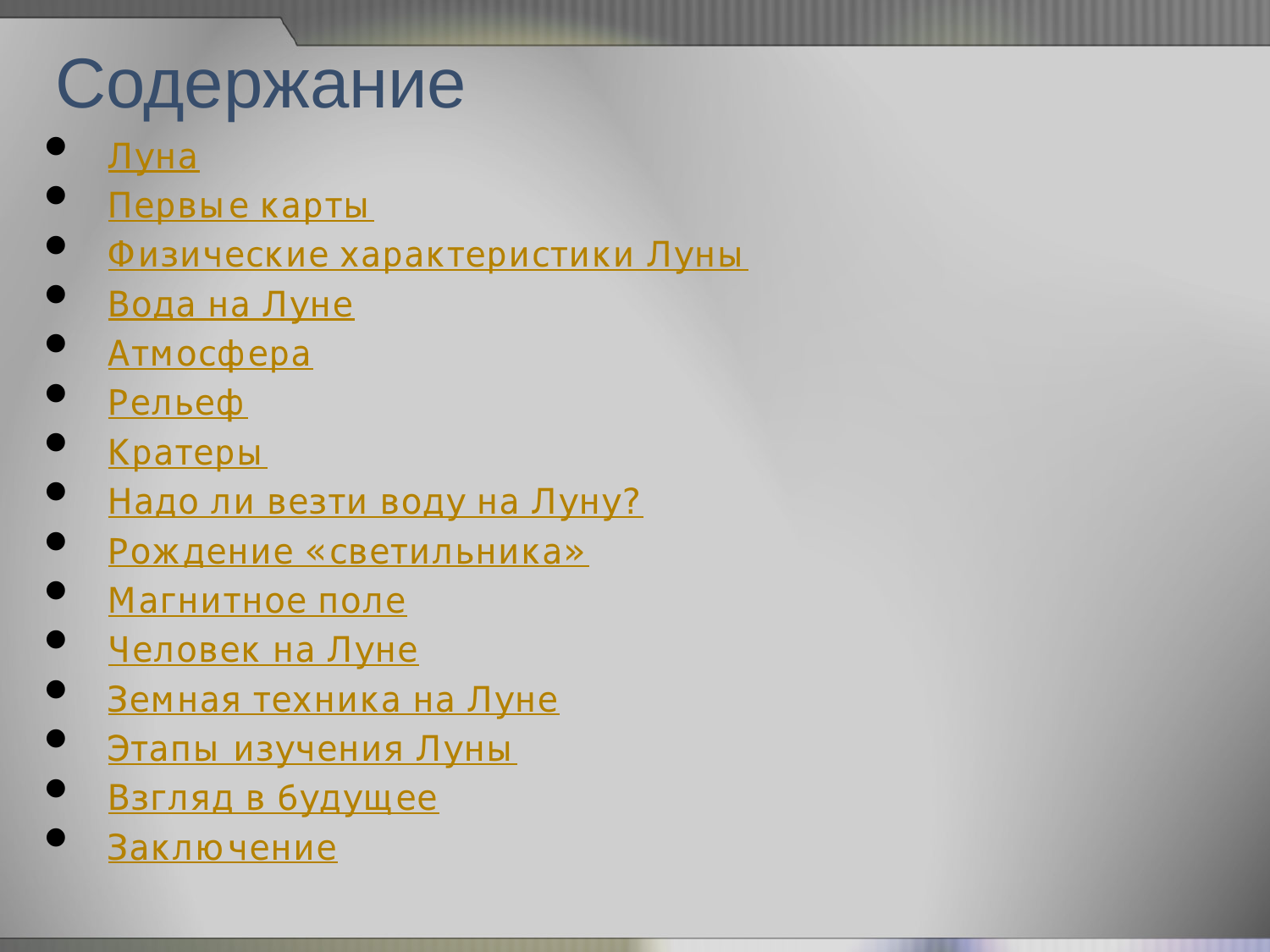

# Содержание
Луна
Первые карты
Физические характеристики Луны
Вода на Луне
Атмосфера
Рельеф
Кратеры
Надо ли везти воду на Луну?
Рождение «светильника»
Магнитное поле
Человек на Луне
Земная техника на Луне
Этапы изучения Луны
Взгляд в будущее
Заключение